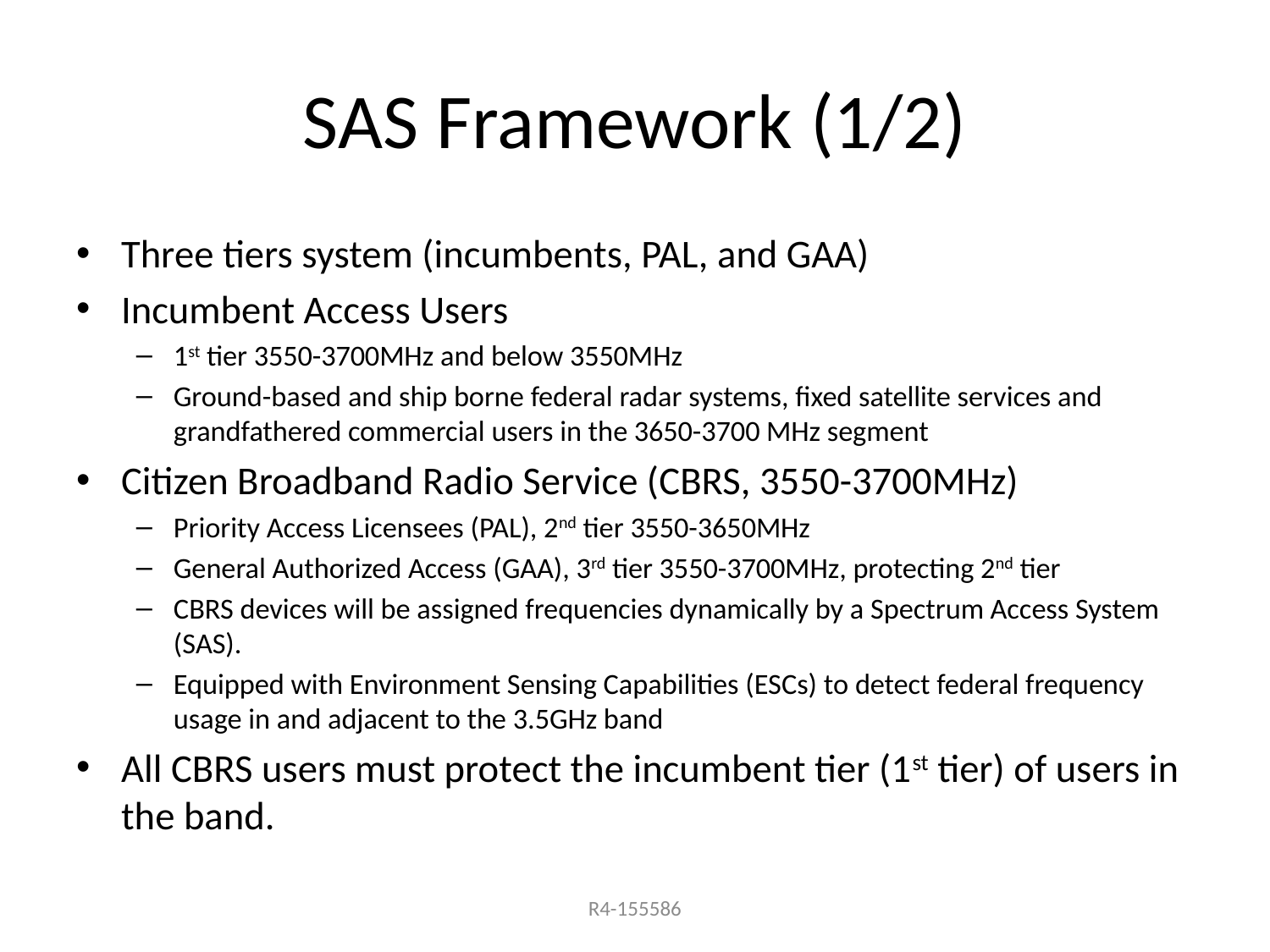

# SAS Framework (1/2)
Three tiers system (incumbents, PAL, and GAA)
Incumbent Access Users
1st tier 3550-3700MHz and below 3550MHz
Ground-based and ship borne federal radar systems, fixed satellite services and grandfathered commercial users in the 3650-3700 MHz segment
Citizen Broadband Radio Service (CBRS, 3550-3700MHz)
Priority Access Licensees (PAL), 2nd tier 3550-3650MHz
General Authorized Access (GAA), 3rd tier 3550-3700MHz, protecting 2nd tier
CBRS devices will be assigned frequencies dynamically by a Spectrum Access System (SAS).
Equipped with Environment Sensing Capabilities (ESCs) to detect federal frequency usage in and adjacent to the 3.5GHz band
All CBRS users must protect the incumbent tier (1st tier) of users in the band.
R4-155586